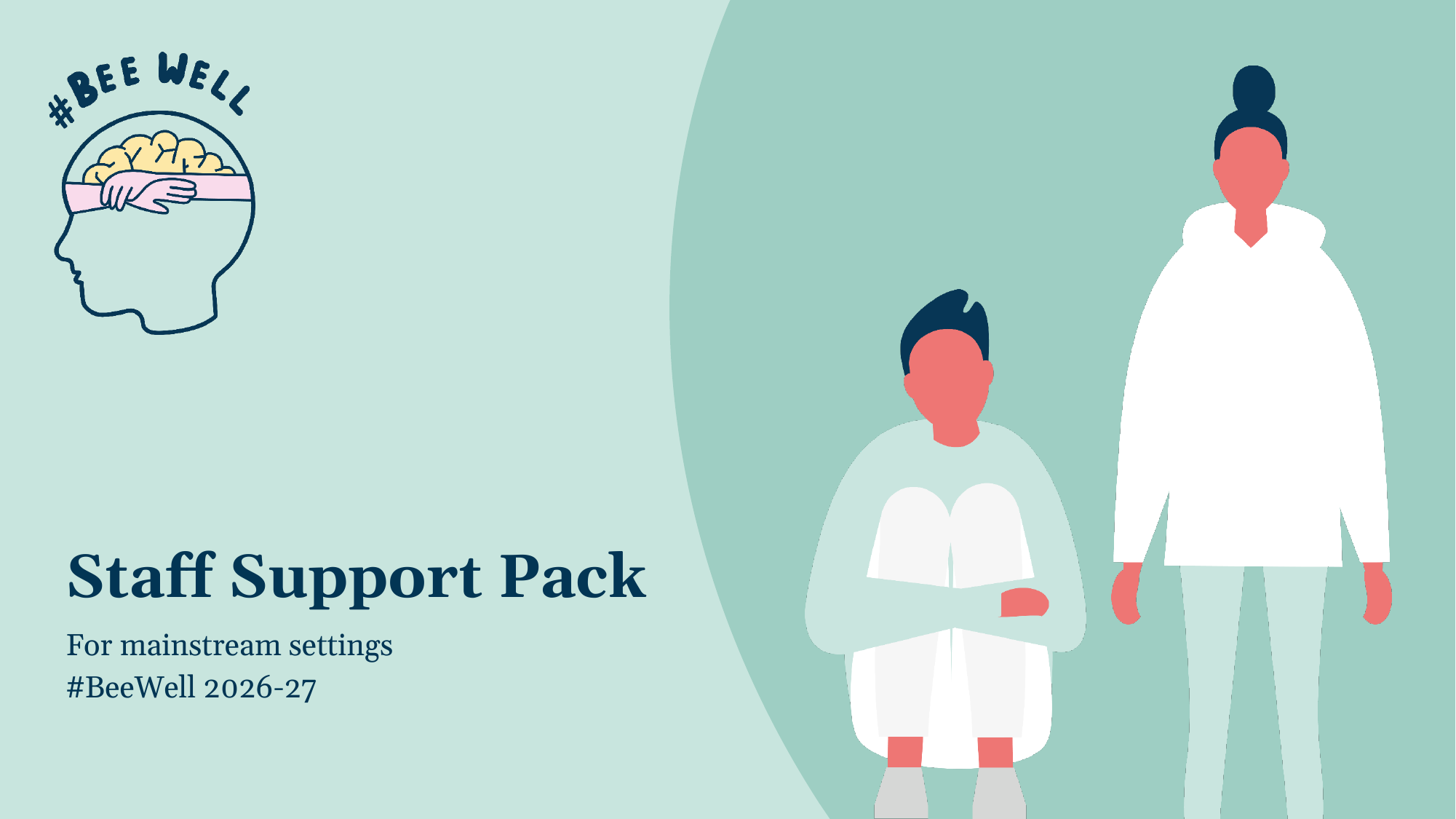

# Staff Support Pack
For mainstream settings
#BeeWell 2026-27